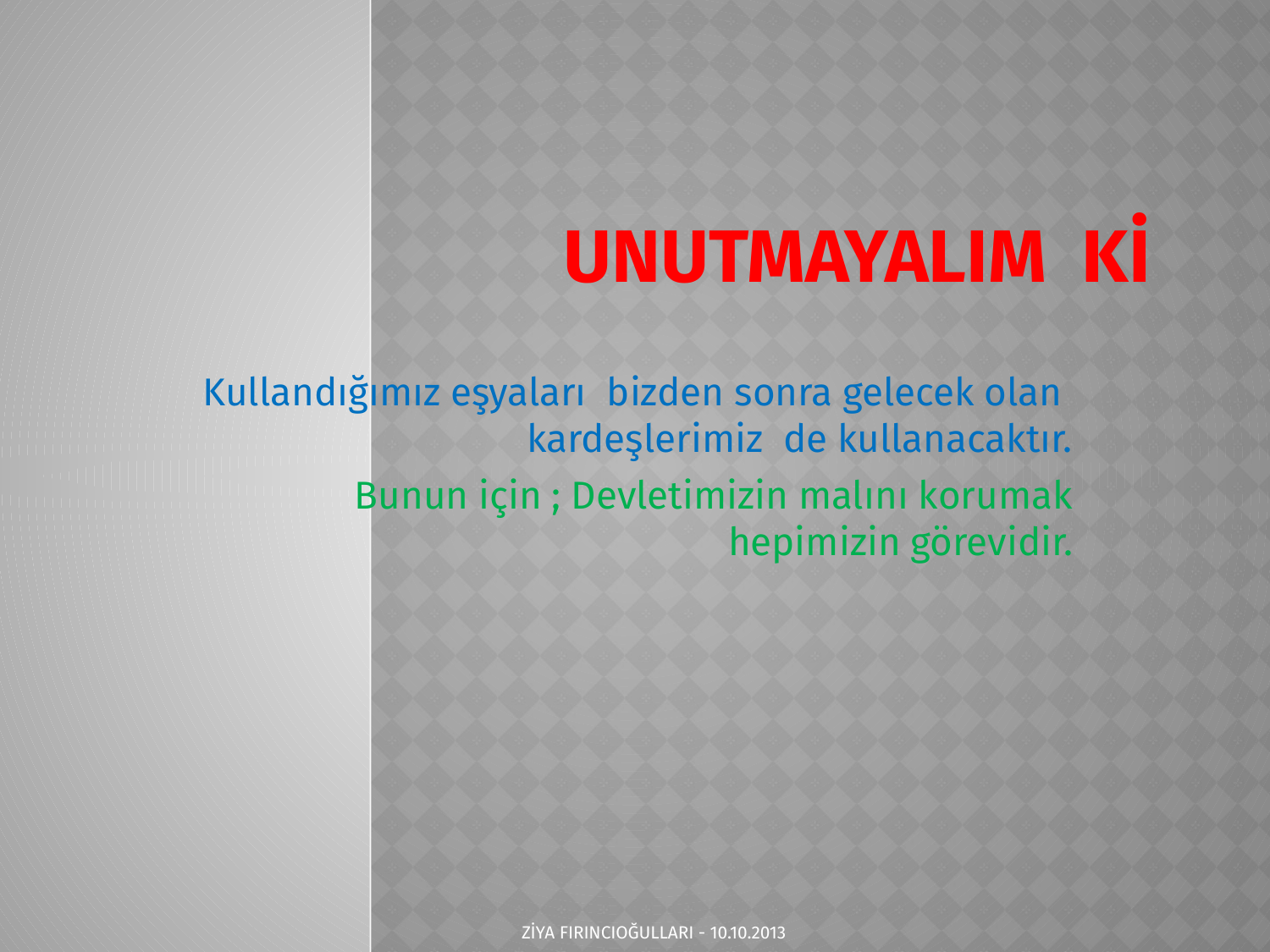

# Unutmayalım  ki
Kullandığımız eşyaları  bizden sonra gelecek olan  kardeşlerimiz  de kullanacaktır.
Bunun için ; Devletimizin malını korumak hepimizin görevidir.
ZİYA FIRINCIOĞULLARI - 10.10.2013